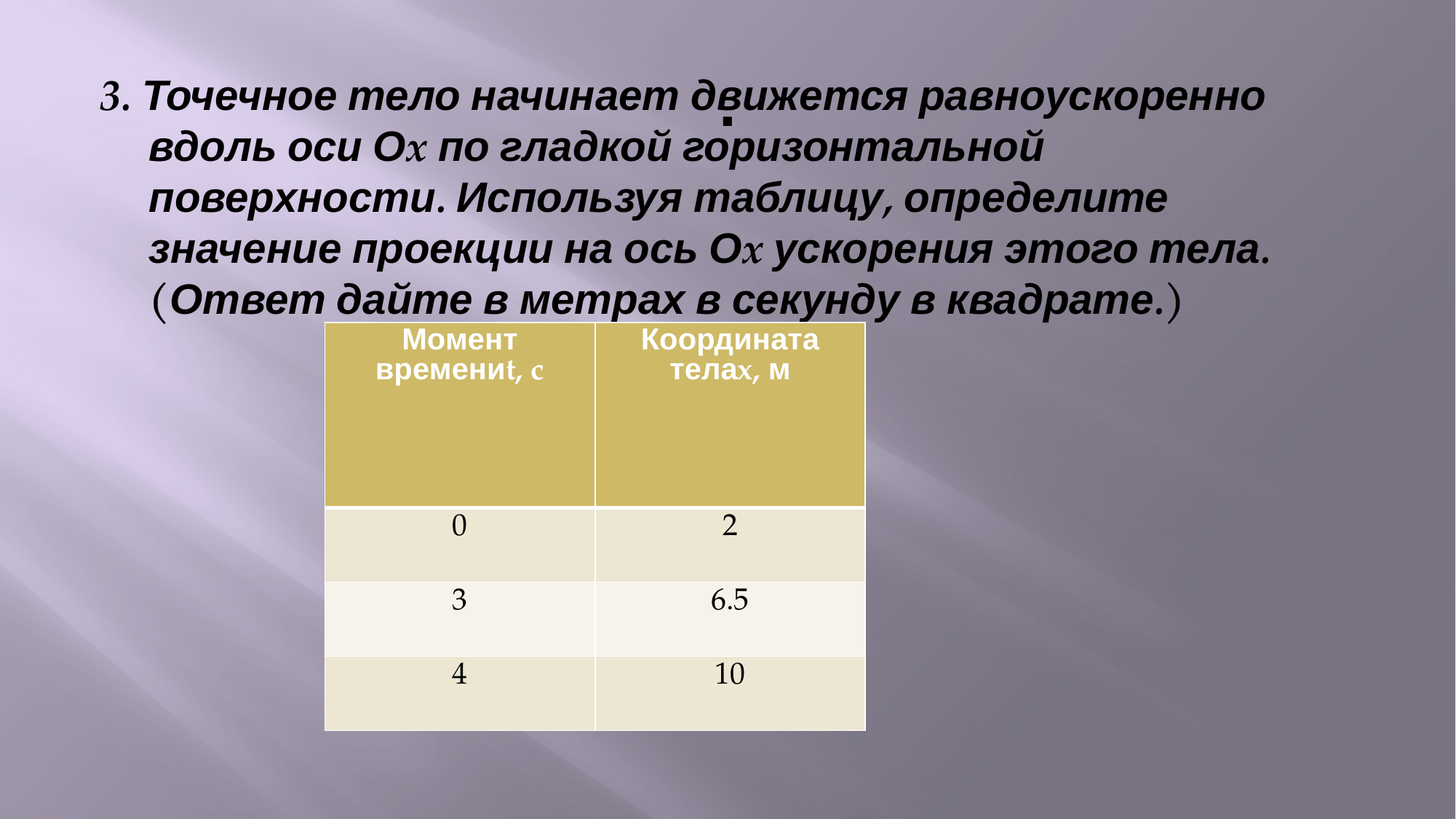

# .
3. Точечное тело начинает движется равноускоренно вдоль оси Оx по гладкой горизонтальной поверхности. Используя таблицу, определите значение проекции на ось Оx ускорения этого тела. (Ответ дайте в метрах в секунду в квадрате.)
| Момент времениt, c | Координата телаx, м |
| --- | --- |
| 0 | 2 |
| 3 | 6.5 |
| 4 | 10 |